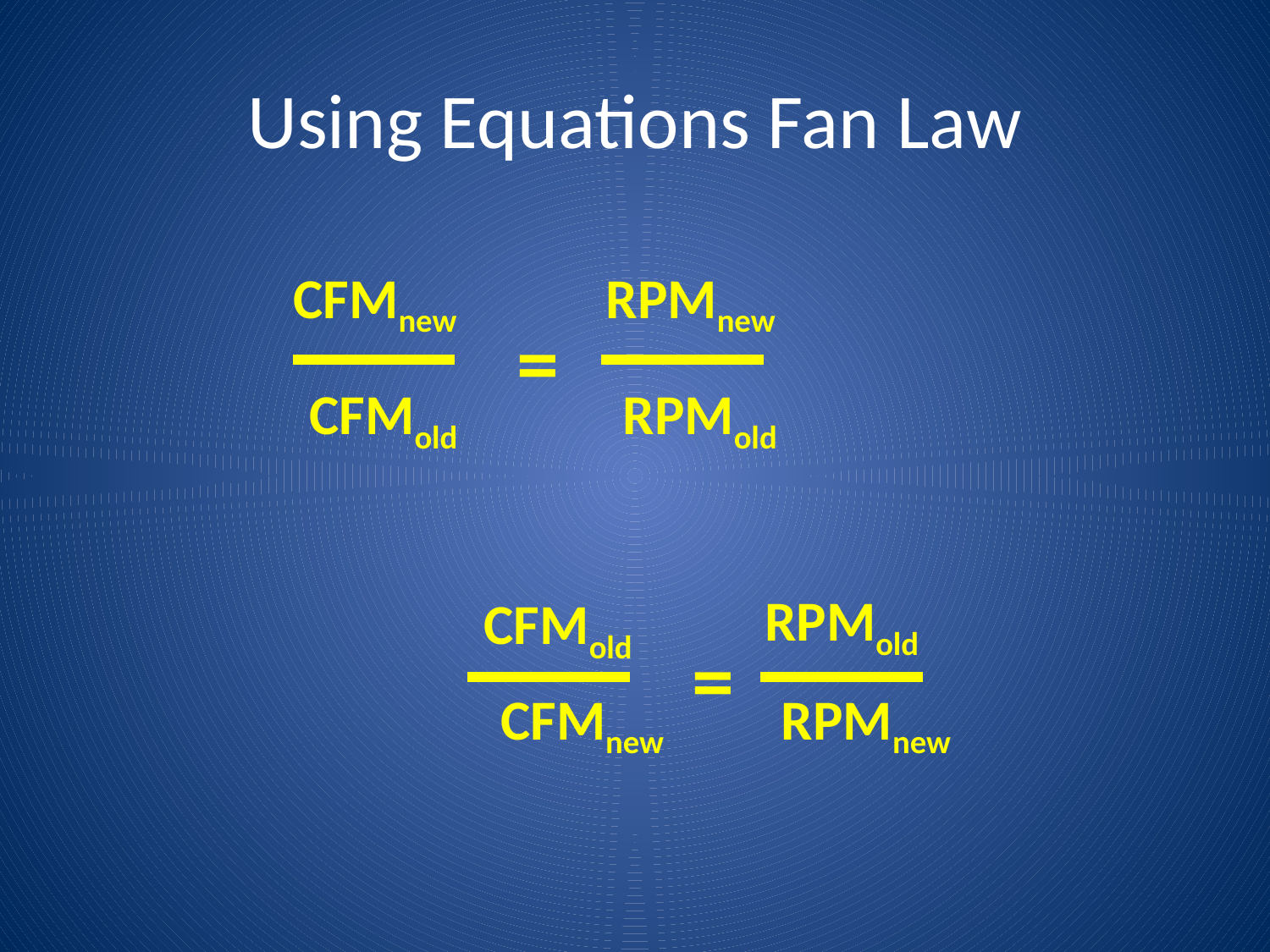

# Using Equations Fan Law
RPMnew
CFMnew
=
CFMold
RPMold
RPMold
CFMold
=
CFMnew
RPMnew